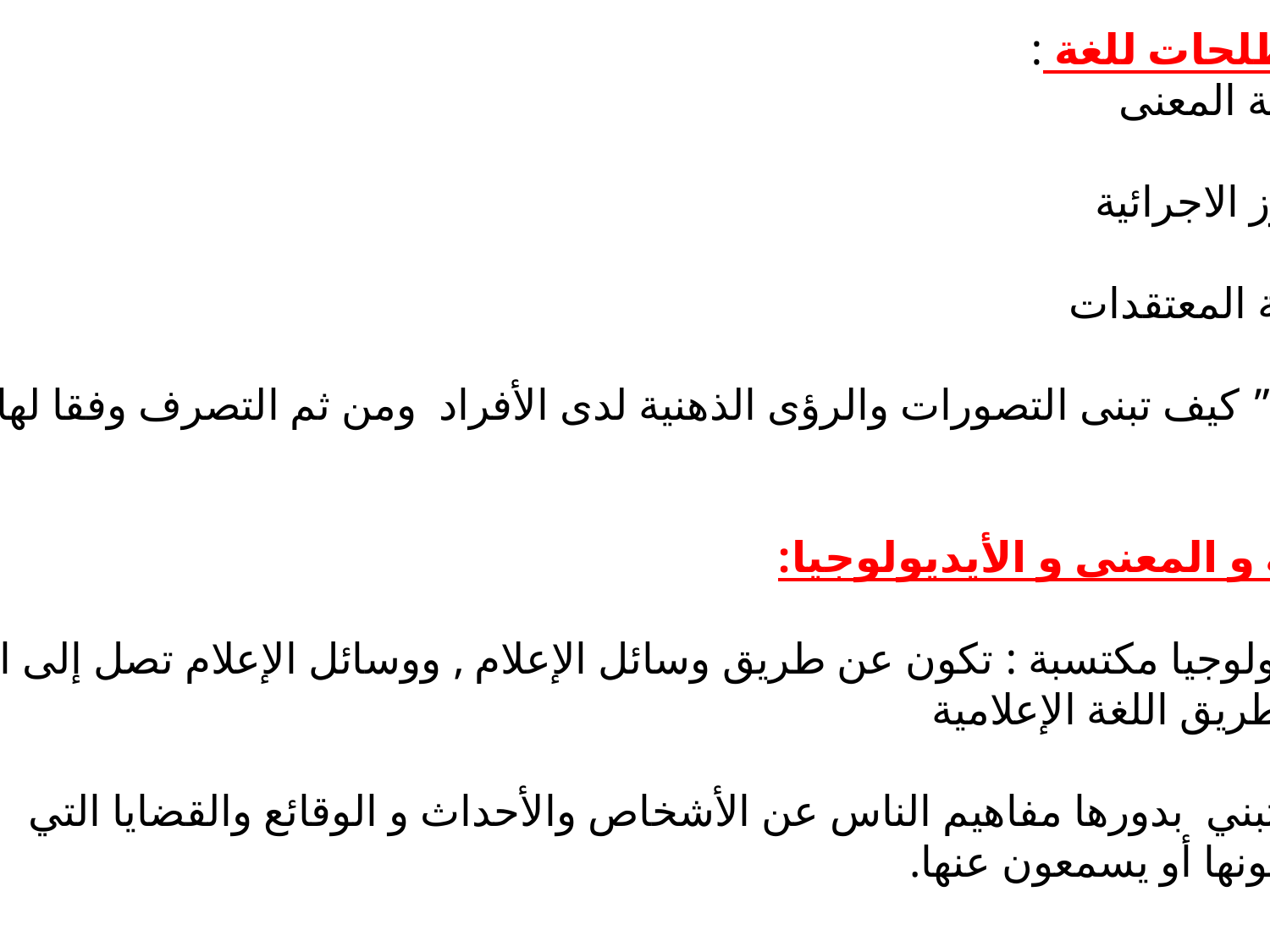

مصطلحات للغة :
خارطة المعنى

الرموز الاجرائية

أنظمة المعتقدات

دلثي ” كيف تبنى التصورات والرؤى الذهنية لدى الأفراد  ومن ثم التصرف وفقا لها“

اللغة و المعنى و الأيديولوجيا:

 أيديولوجيا مكتسبة : تكون عن طريق وسائل الإعلام , ووسائل الإعلام تصل إلى الناس
 عن طريق اللغة الإعلامية

التي تبني  بدورها مفاهيم الناس عن الأشخاص والأحداث و الوقائع والقضايا التي
 يعيشونها أو يسمعون عنها.